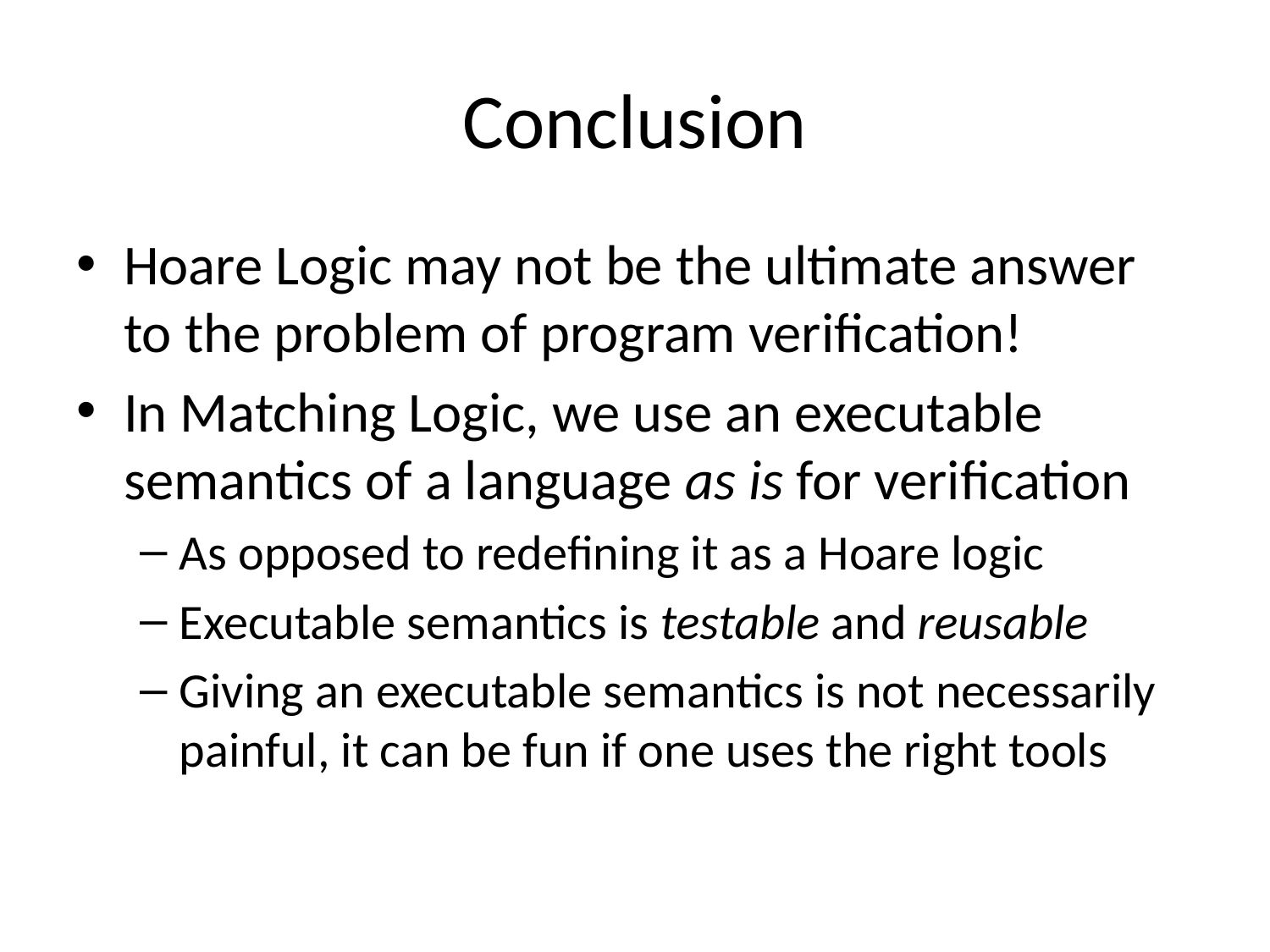

# Conclusion
Hoare Logic may not be the ultimate answer to the problem of program verification!
In Matching Logic, we use an executable semantics of a language as is for verification
As opposed to redefining it as a Hoare logic
Executable semantics is testable and reusable
Giving an executable semantics is not necessarily painful, it can be fun if one uses the right tools